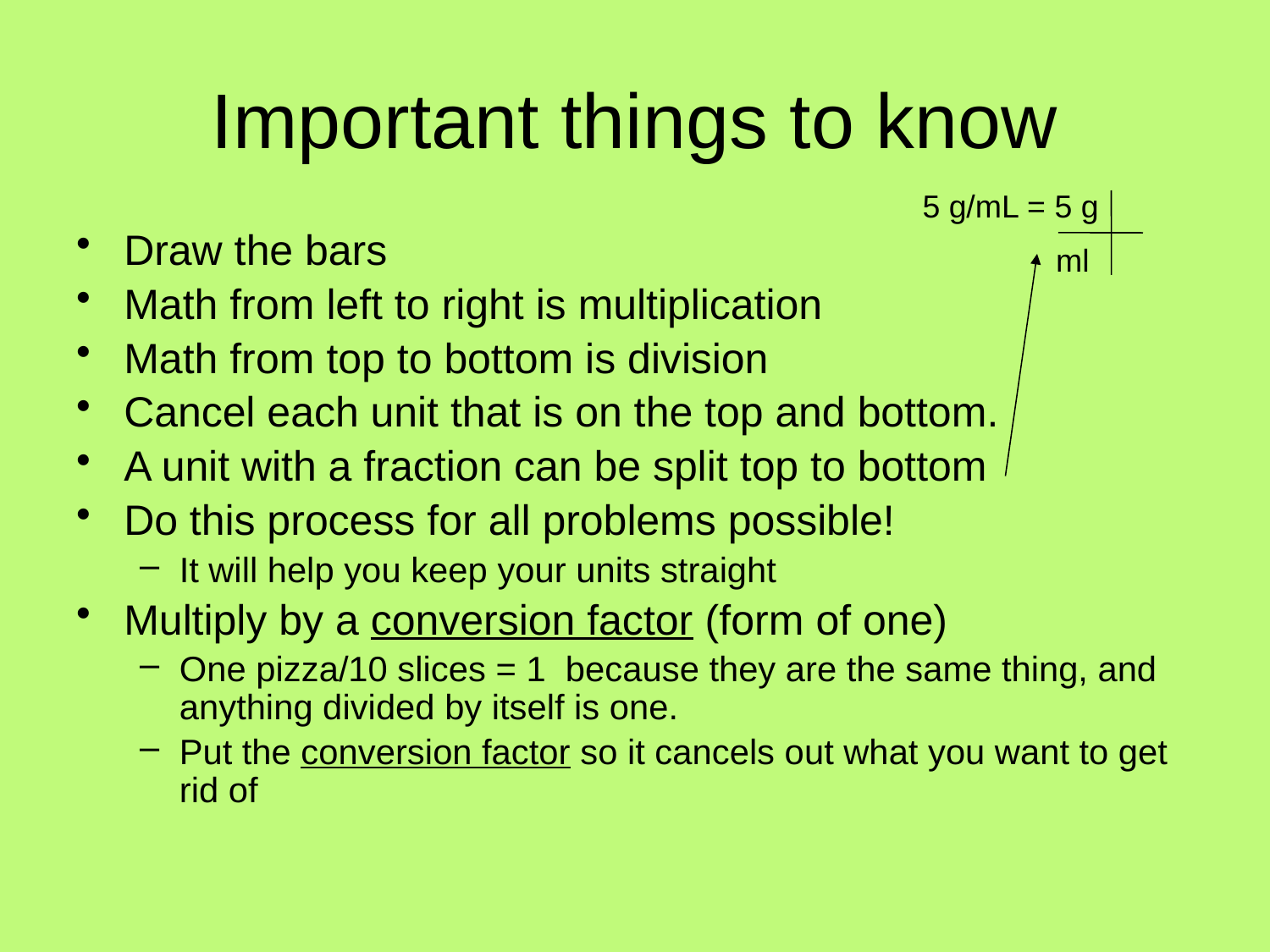

# Important things to know
5 g/mL = 5 g
               ml

Draw the bars
Math from left to right is multiplication
Math from top to bottom is division
Cancel each unit that is on the top and bottom.
A unit with a fraction can be split top to bottom
Do this process for all problems possible!
It will help you keep your units straight
Multiply by a conversion factor (form of one)
One pizza/10 slices = 1  because they are the same thing, and anything divided by itself is one.
Put the conversion factor so it cancels out what you want to get rid of